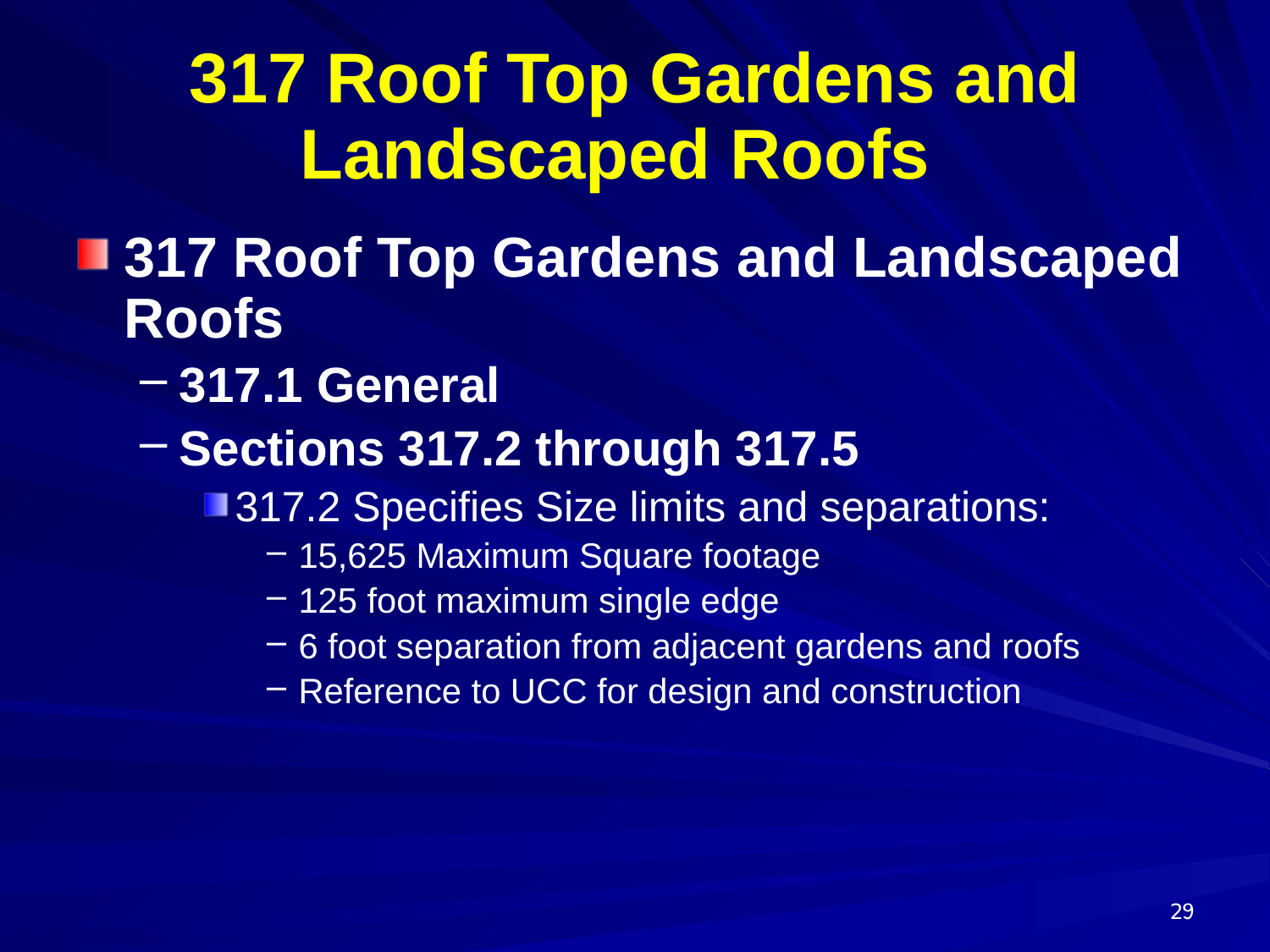

317 Roof Top Gardens and Landscaped Roofs
317 Roof Top Gardens and Landscaped Roofs
317.1 General
Sections 317.2 through 317.5
317.2 Specifies Size limits and separations:
15,625 Maximum Square footage
125 foot maximum single edge
6 foot separation from adjacent gardens and roofs
Reference to UCC for design and construction

29